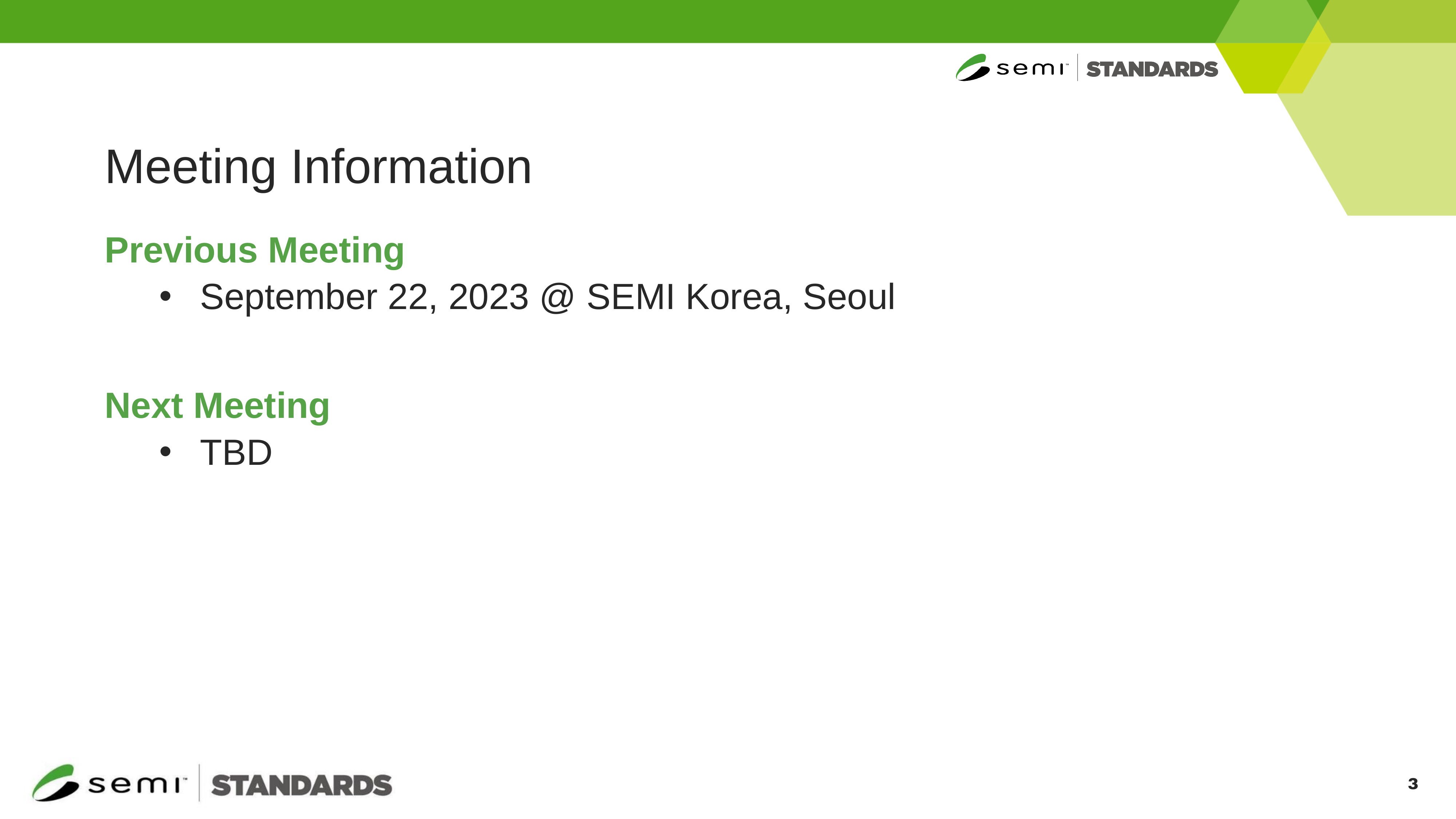

# Meeting Information

Previous Meeting
September 22, 2023 @ SEMI Korea, Seoul

Next Meeting
TBD